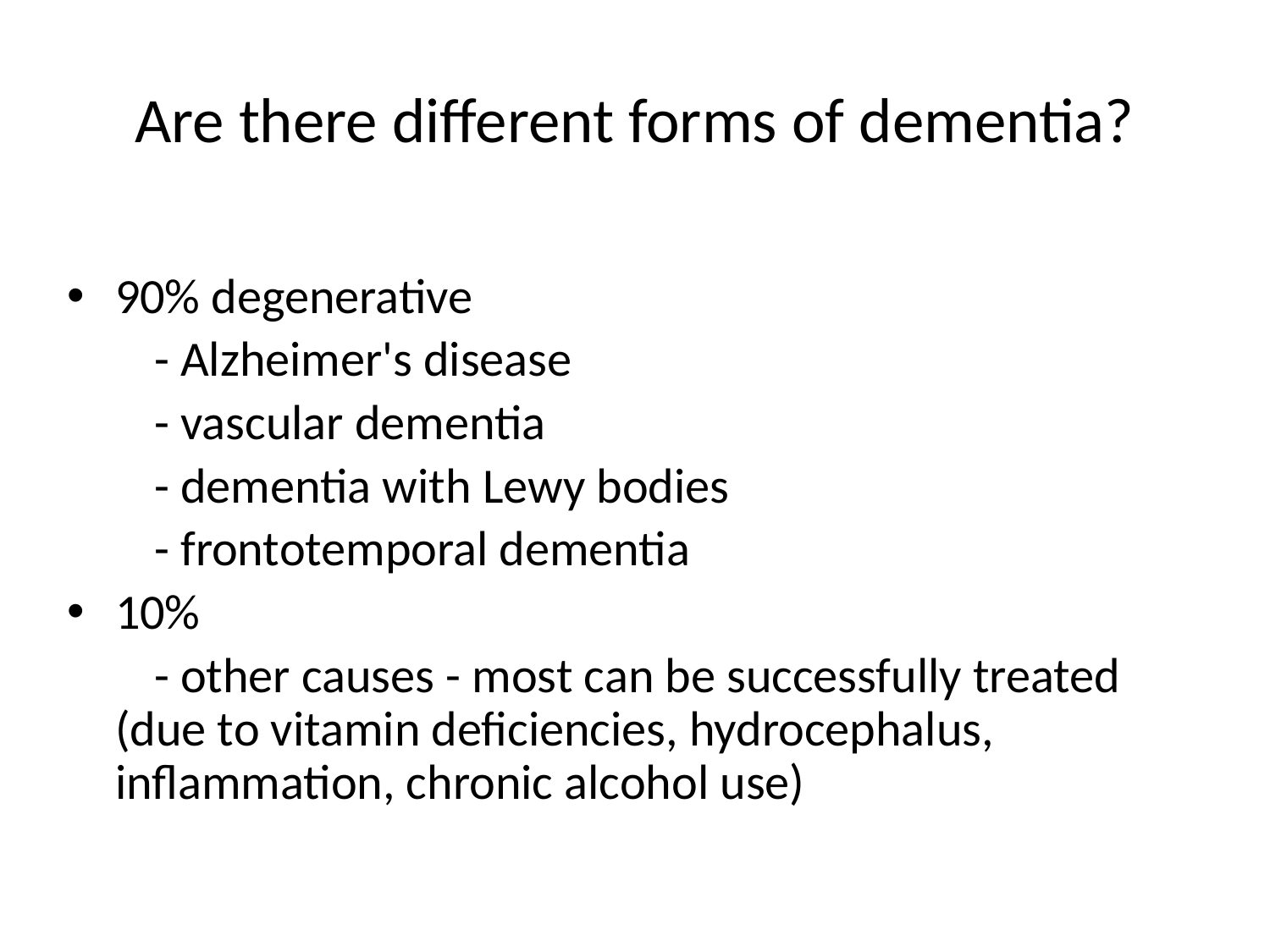

# Are there different forms of dementia?
90% degenerative
- Alzheimer's disease
- vascular dementia
- dementia with Lewy bodies
- frontotemporal dementia
10%
- other causes - most can be successfully treated (due to vitamin deficiencies, hydrocephalus, inflammation, chronic alcohol use)